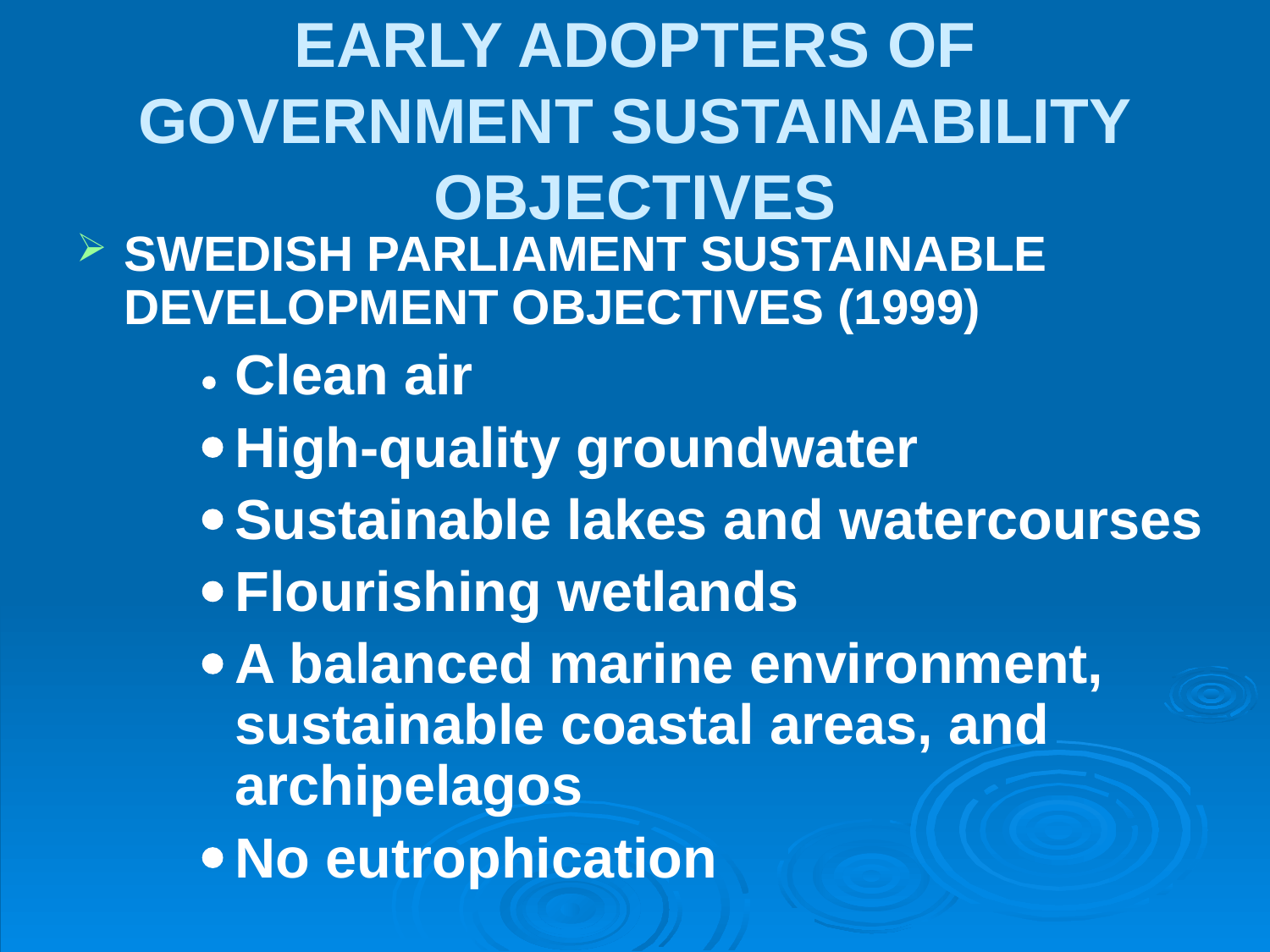

# EARLY ADOPTERS OF GOVERNMENT SUSTAINABILITY OBJECTIVES
SWEDISH PARLIAMENT SUSTAINABLE DEVELOPMENT OBJECTIVES (1999)
•	Clean air
•	High-quality groundwater
•	Sustainable lakes and watercourses
•	Flourishing wetlands
•	A balanced marine environment, sustainable coastal areas, and archipelagos
•	No eutrophication